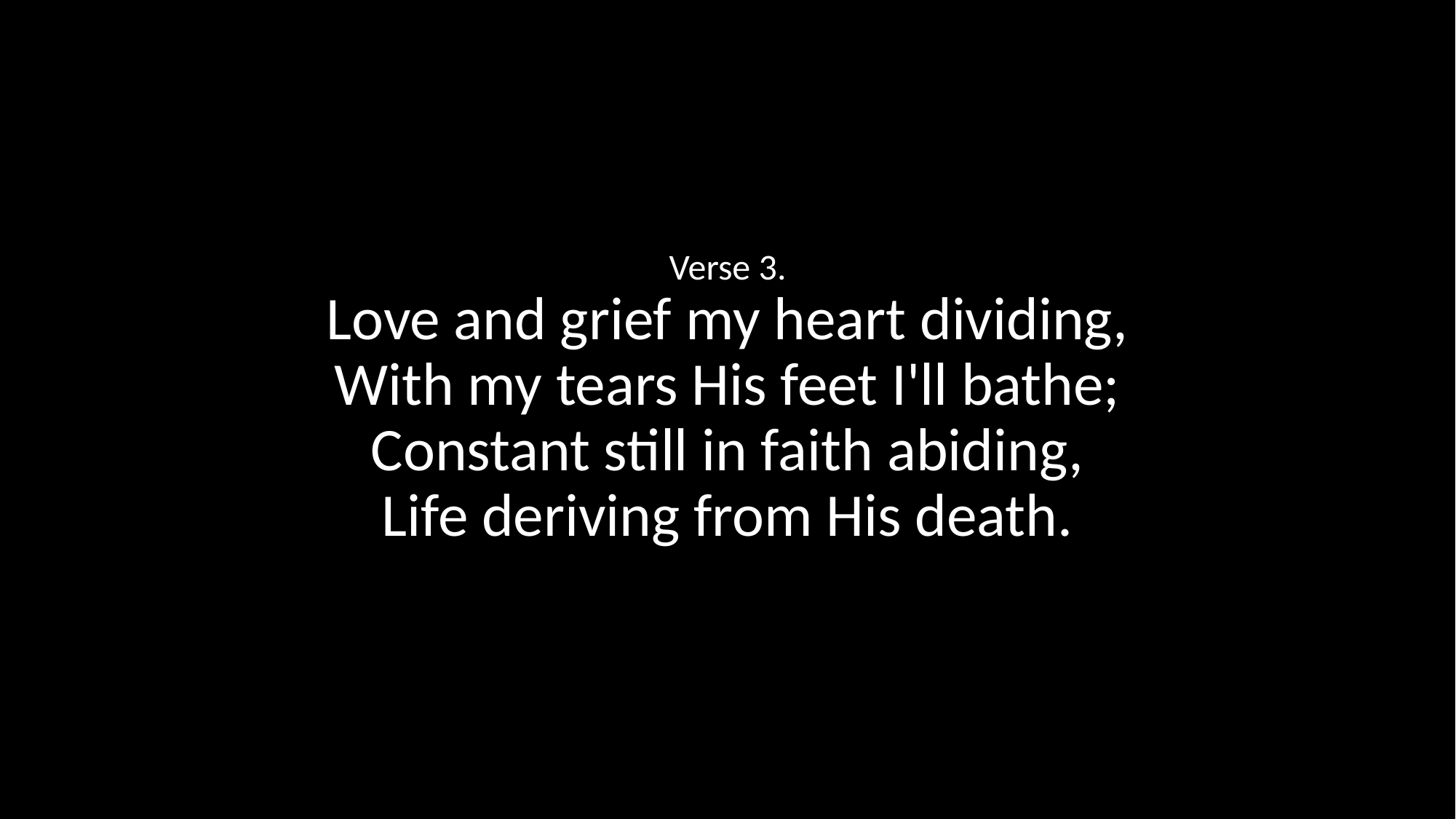

Verse 3.
Love and grief my heart dividing,
With my tears His feet I'll bathe;
Constant still in faith abiding,
Life deriving from His death.